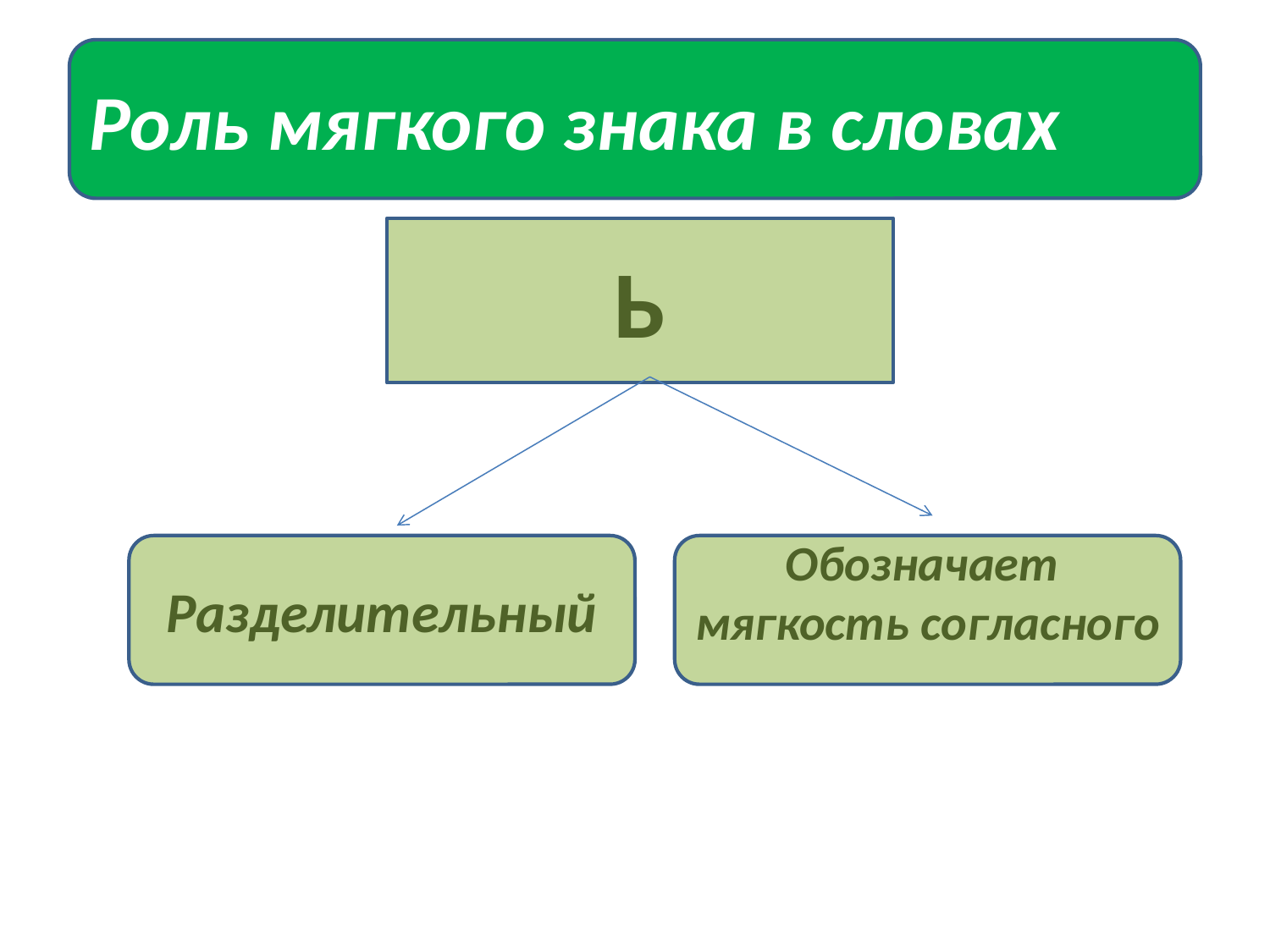

#
Роль мягкого знака в словах
Ь
Разделительный
Обозначает  мягкость согласного